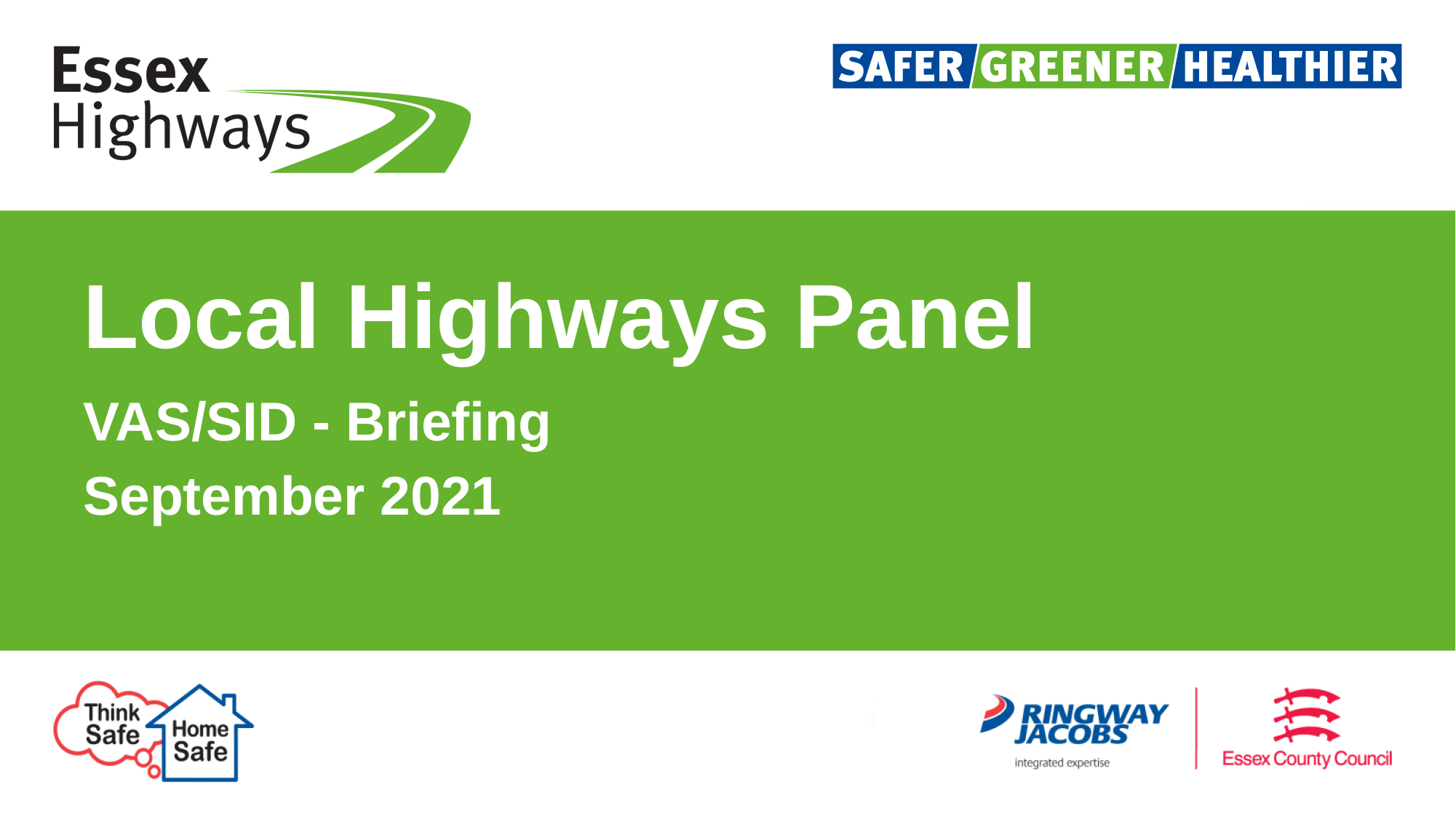

# Local Highways Panel
VAS/SID - Briefing
September 2021